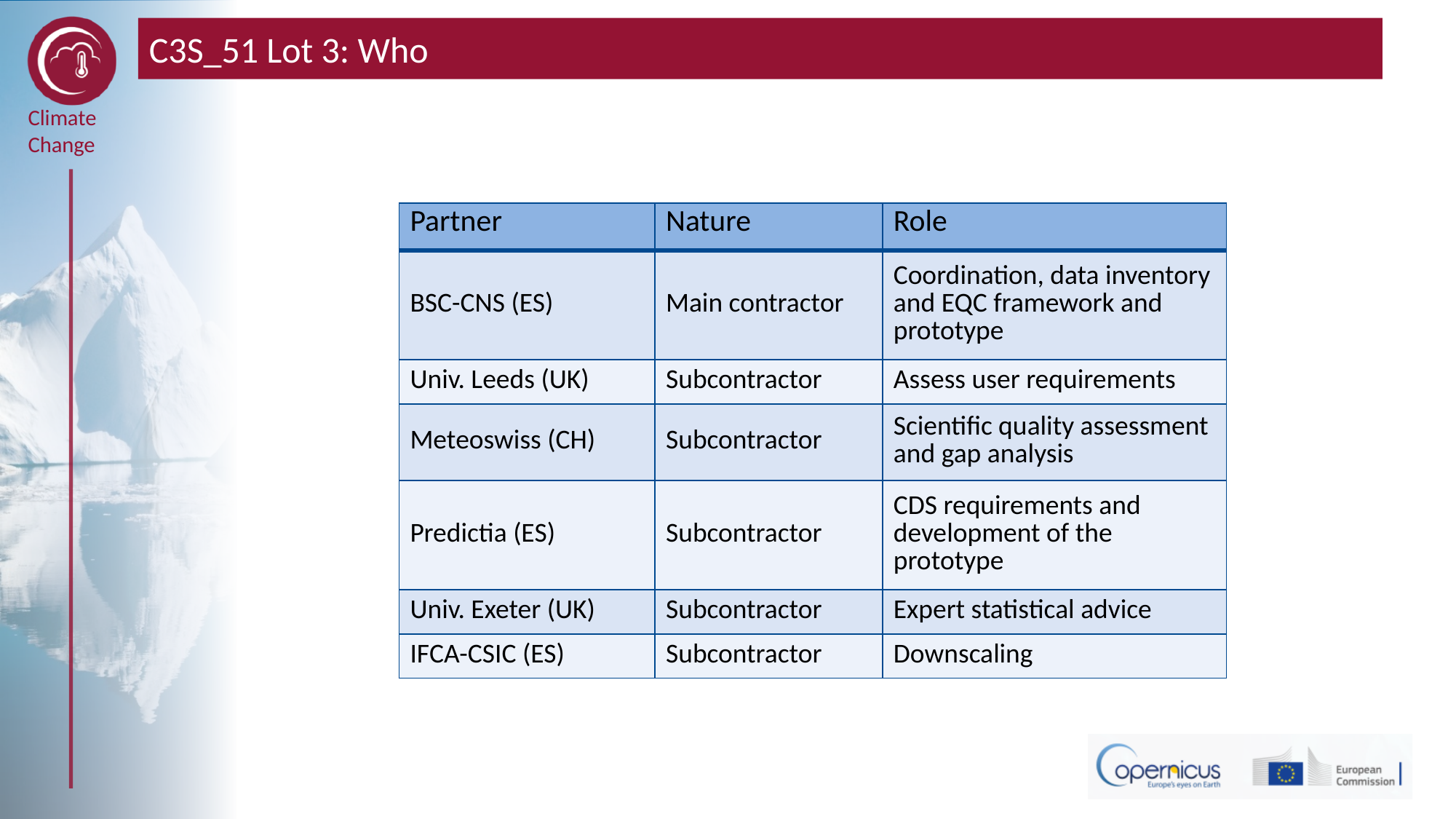

# C3S_51 Lot 3: Who

| Partner | Nature | Role |
| --- | --- | --- |
| BSC-CNS (ES) | Main contractor | Coordination, data inventory and EQC framework and prototype |
| Univ. Leeds (UK) | Subcontractor | Assess user requirements |
| Meteoswiss (CH) | Subcontractor | Scientific quality assessment and gap analysis |
| Predictia (ES) | Subcontractor | CDS requirements and development of the prototype |
| Univ. Exeter (UK) | Subcontractor | Expert statistical advice |
| IFCA-CSIC (ES) | Subcontractor | Downscaling |